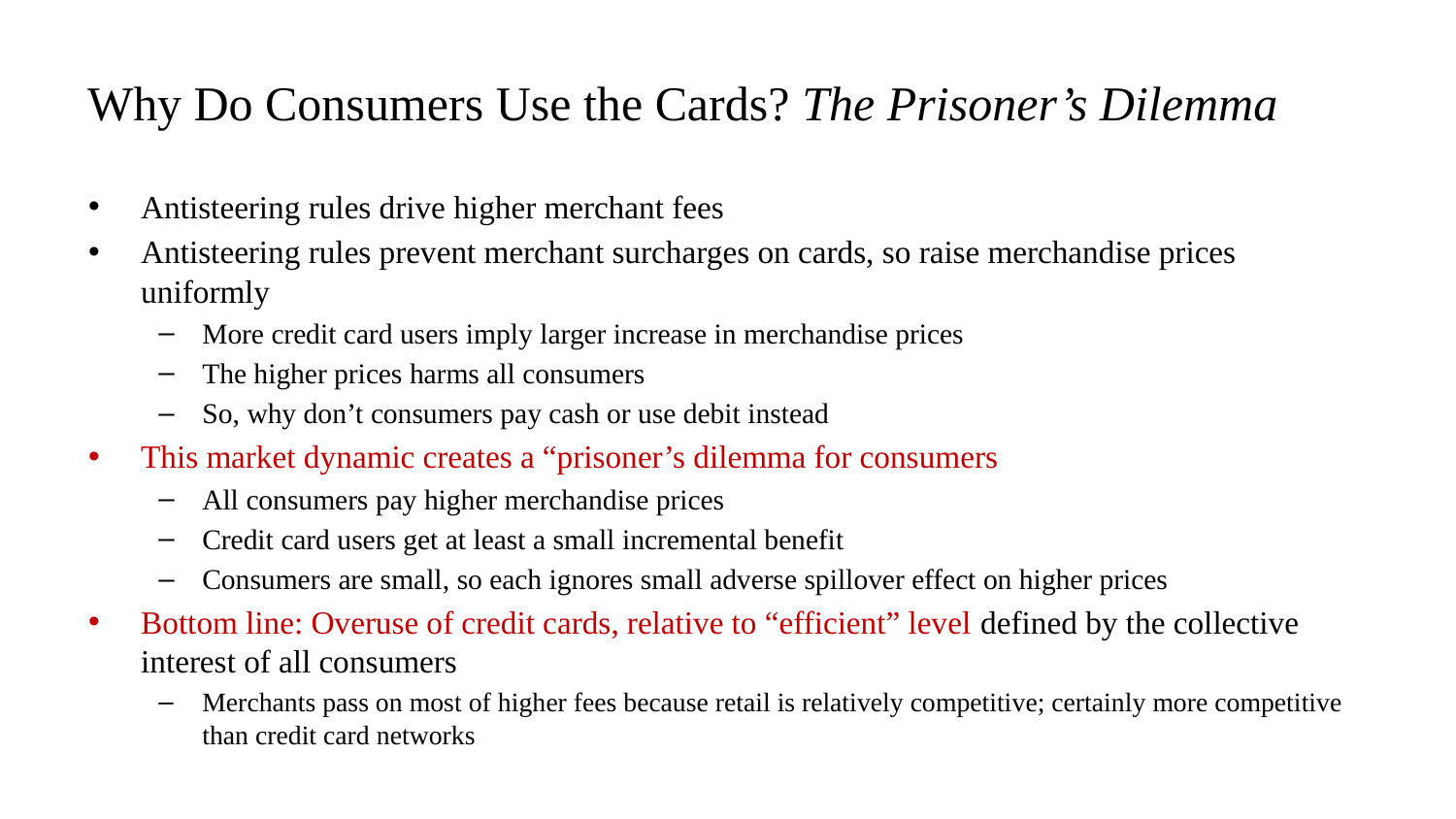

# Why Do Consumers Use the Cards? The Prisoner’s Dilemma
Antisteering rules drive higher merchant fees
Antisteering rules prevent merchant surcharges on cards, so raise merchandise prices uniformly
More credit card users imply larger increase in merchandise prices
The higher prices harms all consumers
So, why don’t consumers pay cash or use debit instead
This market dynamic creates a “prisoner’s dilemma for consumers
All consumers pay higher merchandise prices
Credit card users get at least a small incremental benefit
Consumers are small, so each ignores small adverse spillover effect on higher prices
Bottom line: Overuse of credit cards, relative to “efficient” level defined by the collective interest of all consumers
Merchants pass on most of higher fees because retail is relatively competitive; certainly more competitive than credit card networks